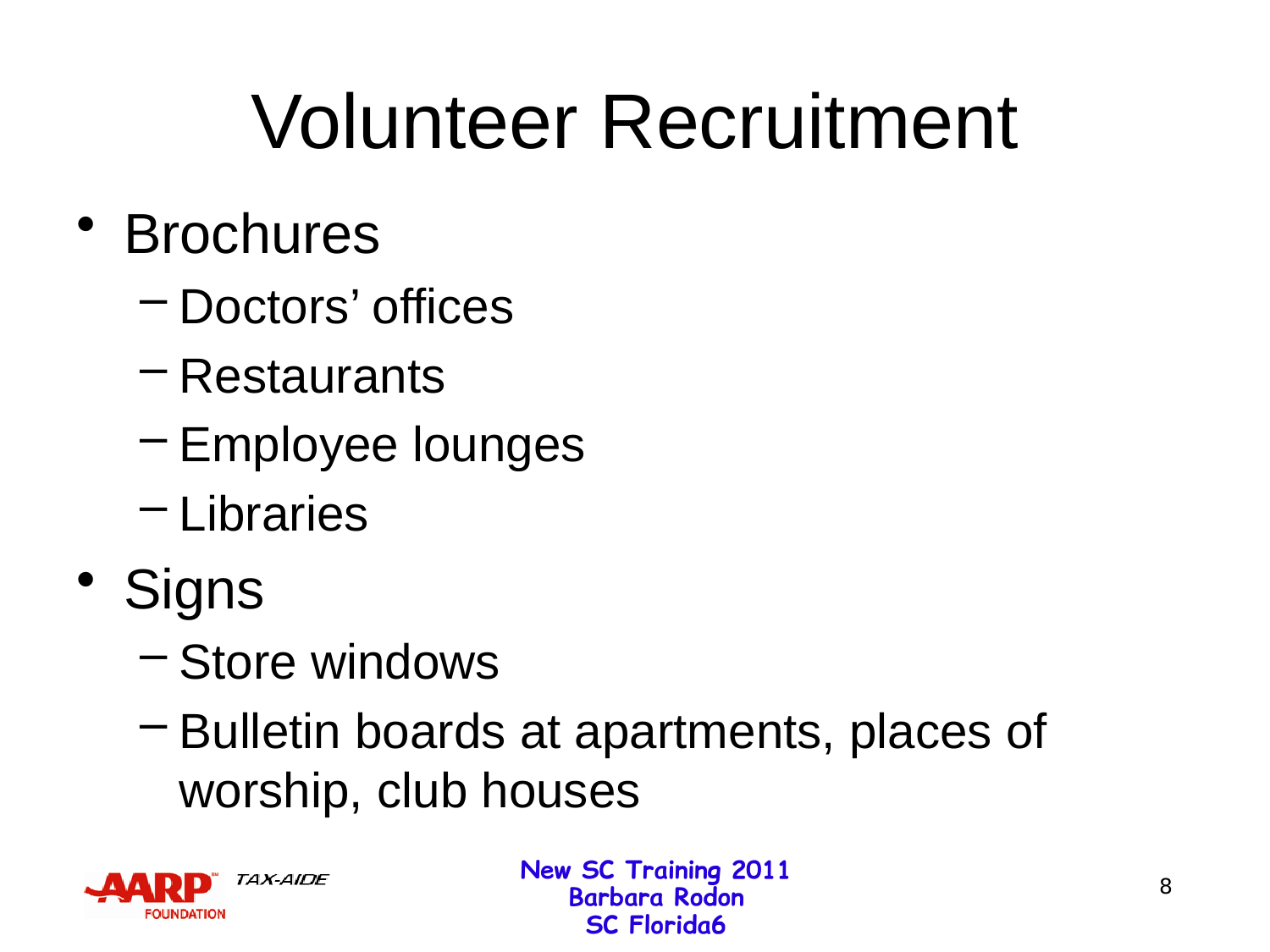

# Volunteer Recruitment
Brochures
Doctors’ offices
Restaurants
Employee lounges
Libraries
Signs
Store windows
Bulletin boards at apartments, places of worship, club houses